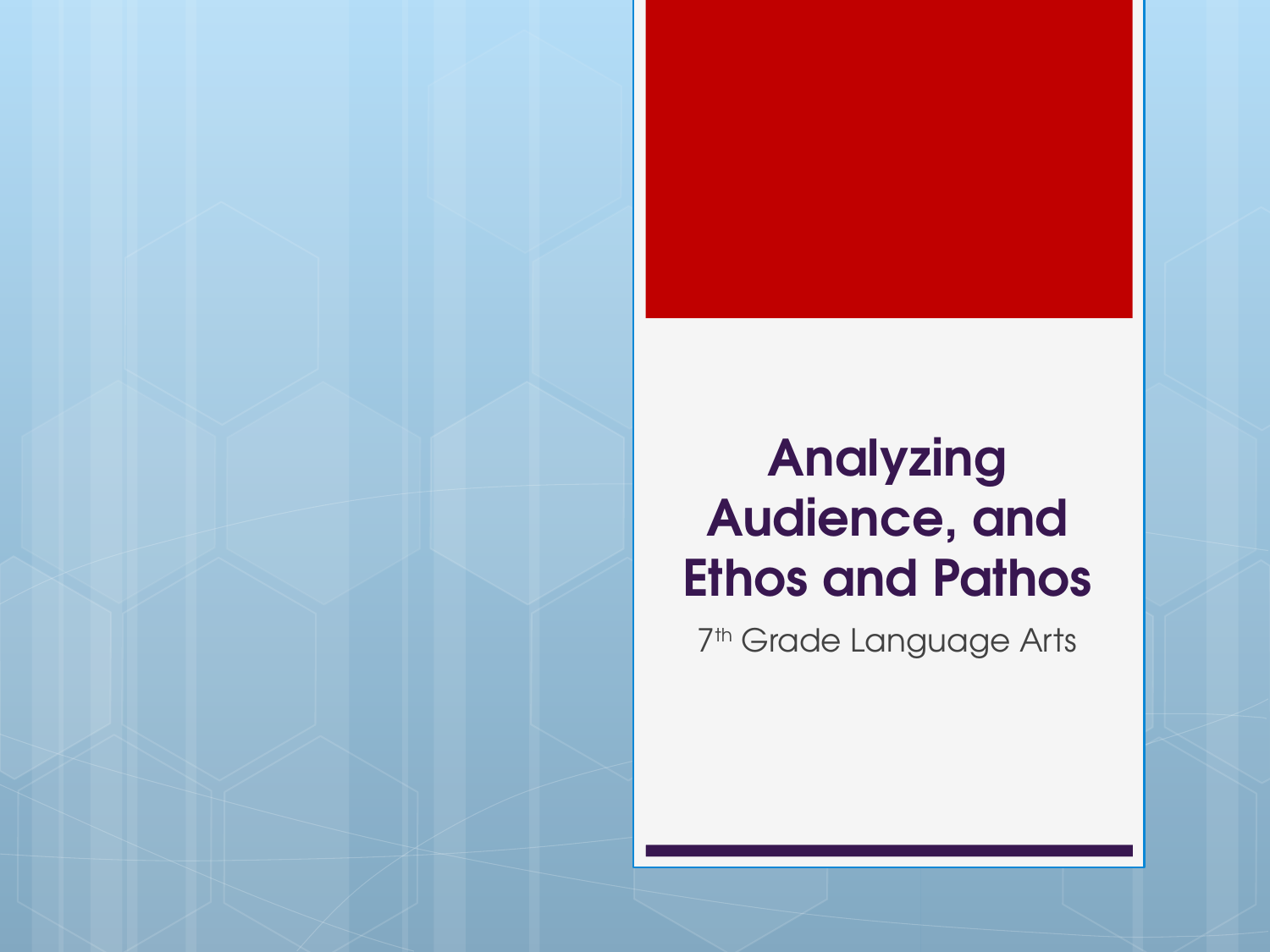

# Analyzing Audience, and Ethos and Pathos
7th Grade Language Arts